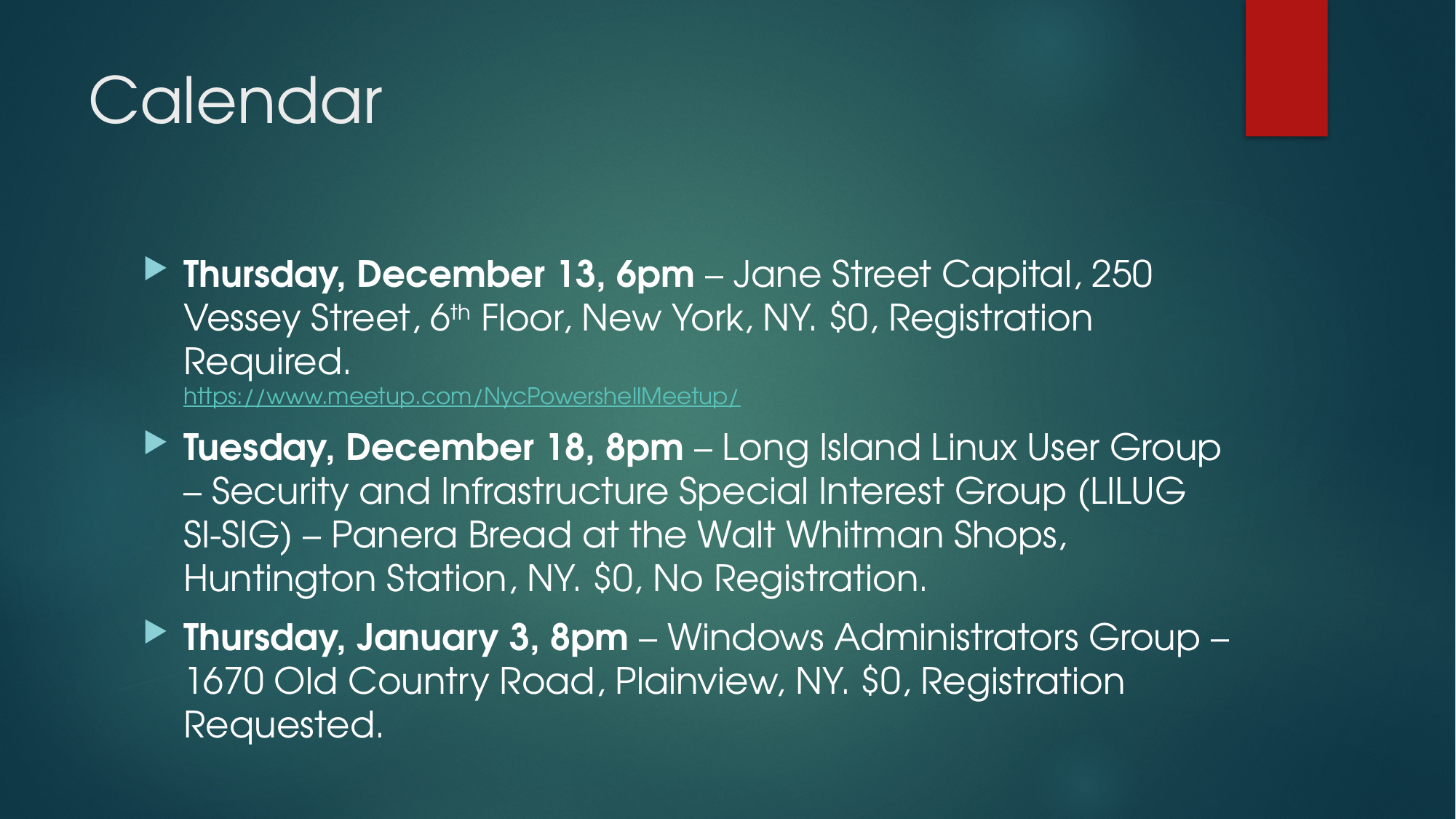

# Calendar
Thursday, December 13, 6pm – Jane Street Capital, 250 Vessey Street, 6th Floor, New York, NY. $0, Registration Required.
https://www.meetup.com/NycPowershellMeetup/
Tuesday, December 18, 8pm – Long Island Linux User Group – Security and Infrastructure Special Interest Group (LILUG SI-SIG) – Panera Bread at the Walt Whitman Shops, Huntington Station, NY. $0, No Registration.
Thursday, January 3, 8pm – Windows Administrators Group – 1670 Old Country Road, Plainview, NY. $0, Registration Requested.